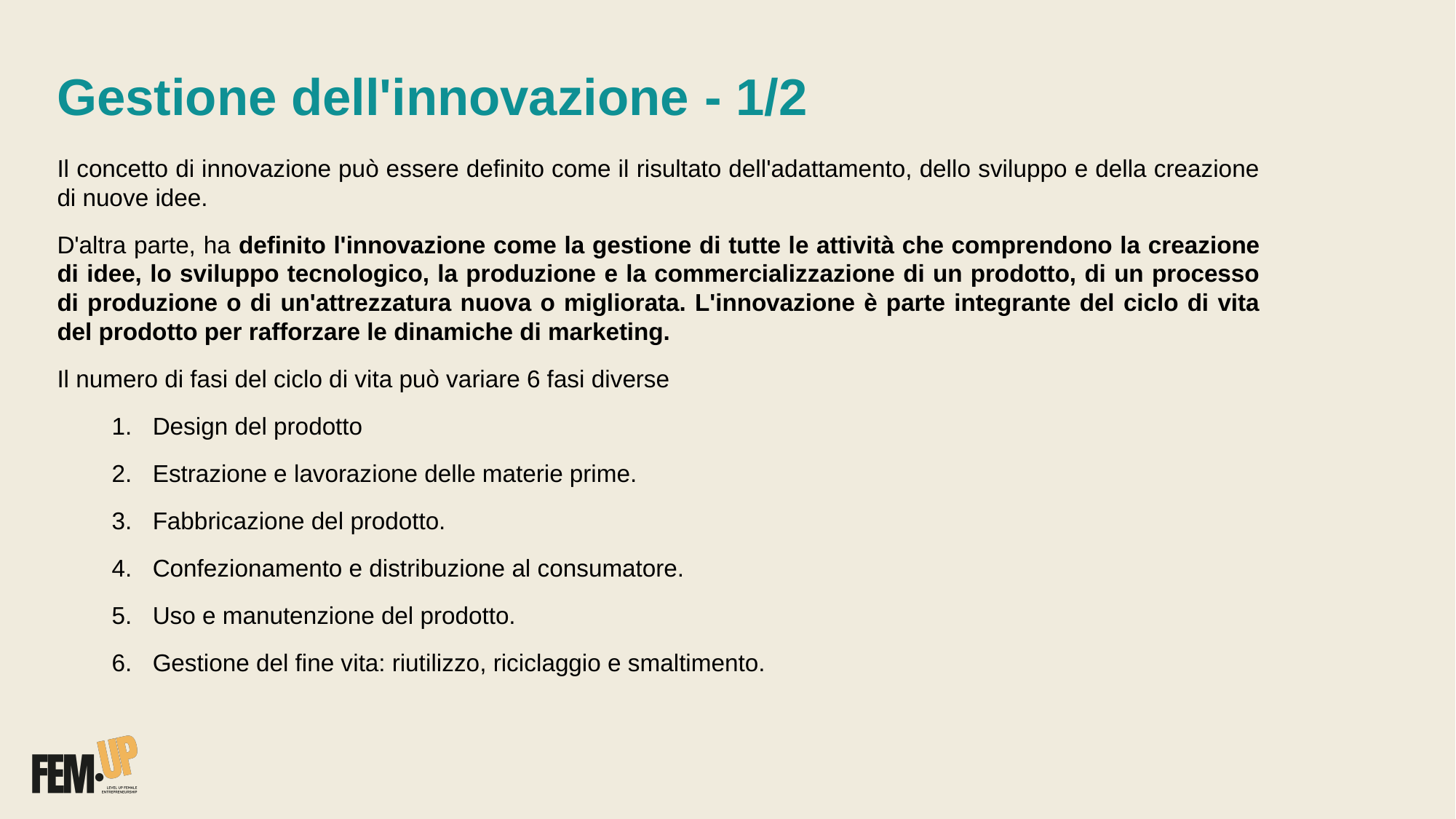

Gestione dell'innovazione - 1/2
Il concetto di innovazione può essere definito come il risultato dell'adattamento, dello sviluppo e della creazione di nuove idee.
D'altra parte, ha definito l'innovazione come la gestione di tutte le attività che comprendono la creazione di idee, lo sviluppo tecnologico, la produzione e la commercializzazione di un prodotto, di un processo di produzione o di un'attrezzatura nuova o migliorata. L'innovazione è parte integrante del ciclo di vita del prodotto per rafforzare le dinamiche di marketing.
Il numero di fasi del ciclo di vita può variare 6 fasi diverse
Design del prodotto
Estrazione e lavorazione delle materie prime.
Fabbricazione del prodotto.
Confezionamento e distribuzione al consumatore.
Uso e manutenzione del prodotto.
Gestione del fine vita: riutilizzo, riciclaggio e smaltimento.